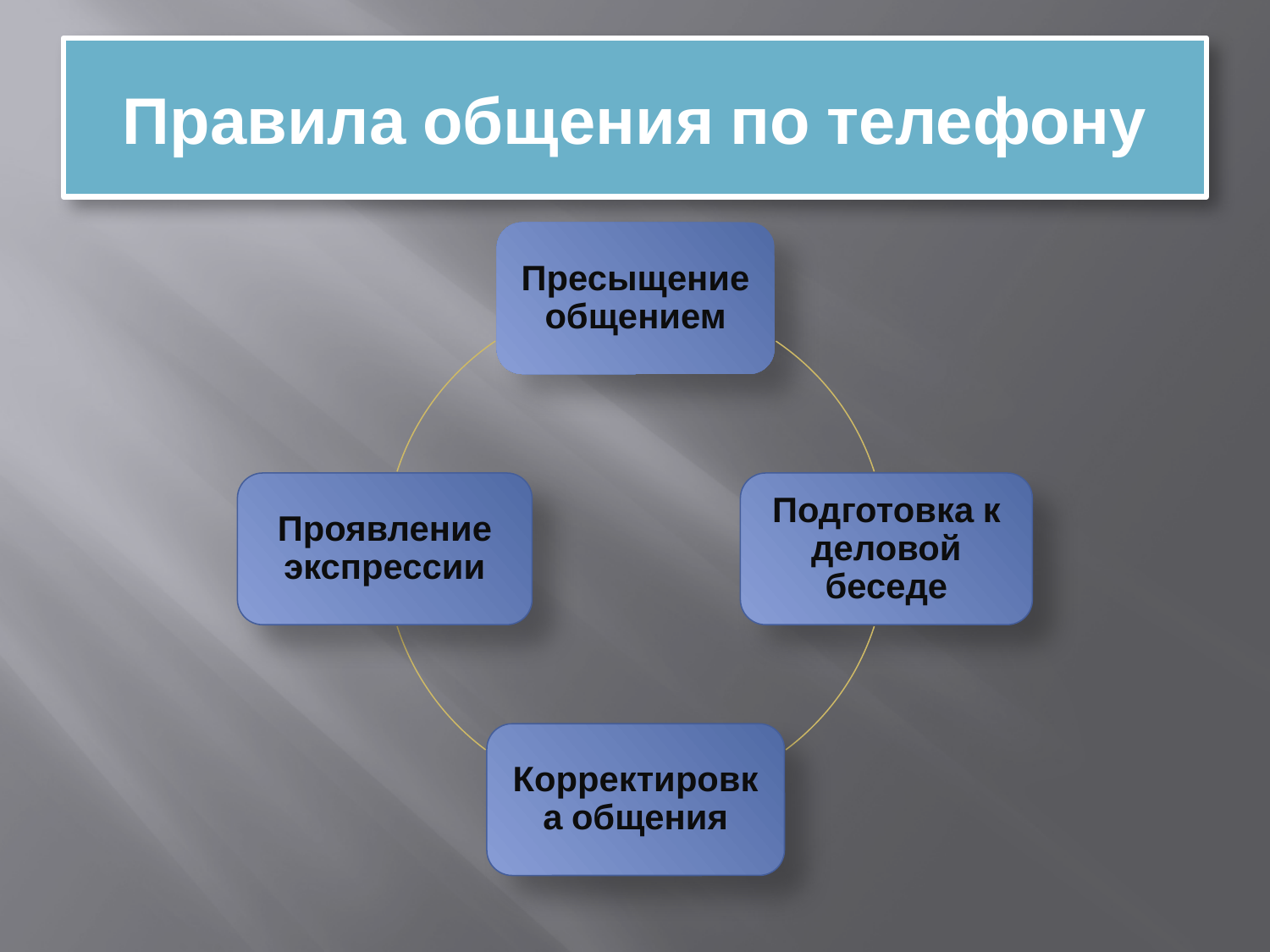

# Правила общения по телефону
Пресыщение общением
Подготовка к деловой беседе
Корректировка общения
Проявление экспрессии